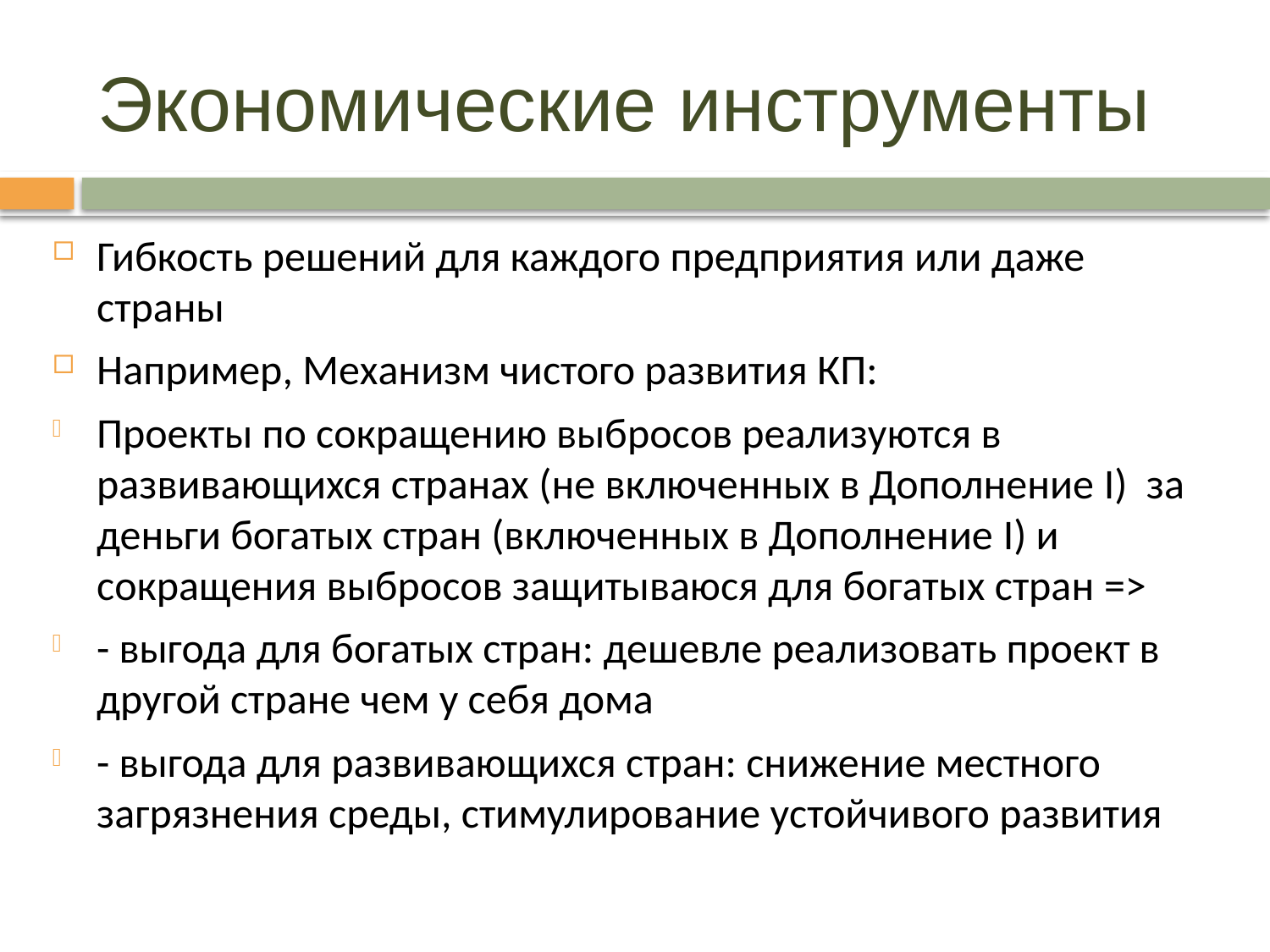

# Экономические инструменты
Гибкость решений для каждого предприятия или даже страны
Например, Механизм чистого развития КП:
Проекты по сокращению выбросов реализуются в развивающихся странах (не включенных в Дополнение І)  за деньги богатых стран (включенных в Дополнение I) и сокращения выбросов защитываюся для богатых стран =>
- выгода для богатых стран: дешевле реализовать проект в другой стране чем у себя дома
- выгода для развивающихся стран: снижение местного загрязнения среды, стимулирование устойчивого развития